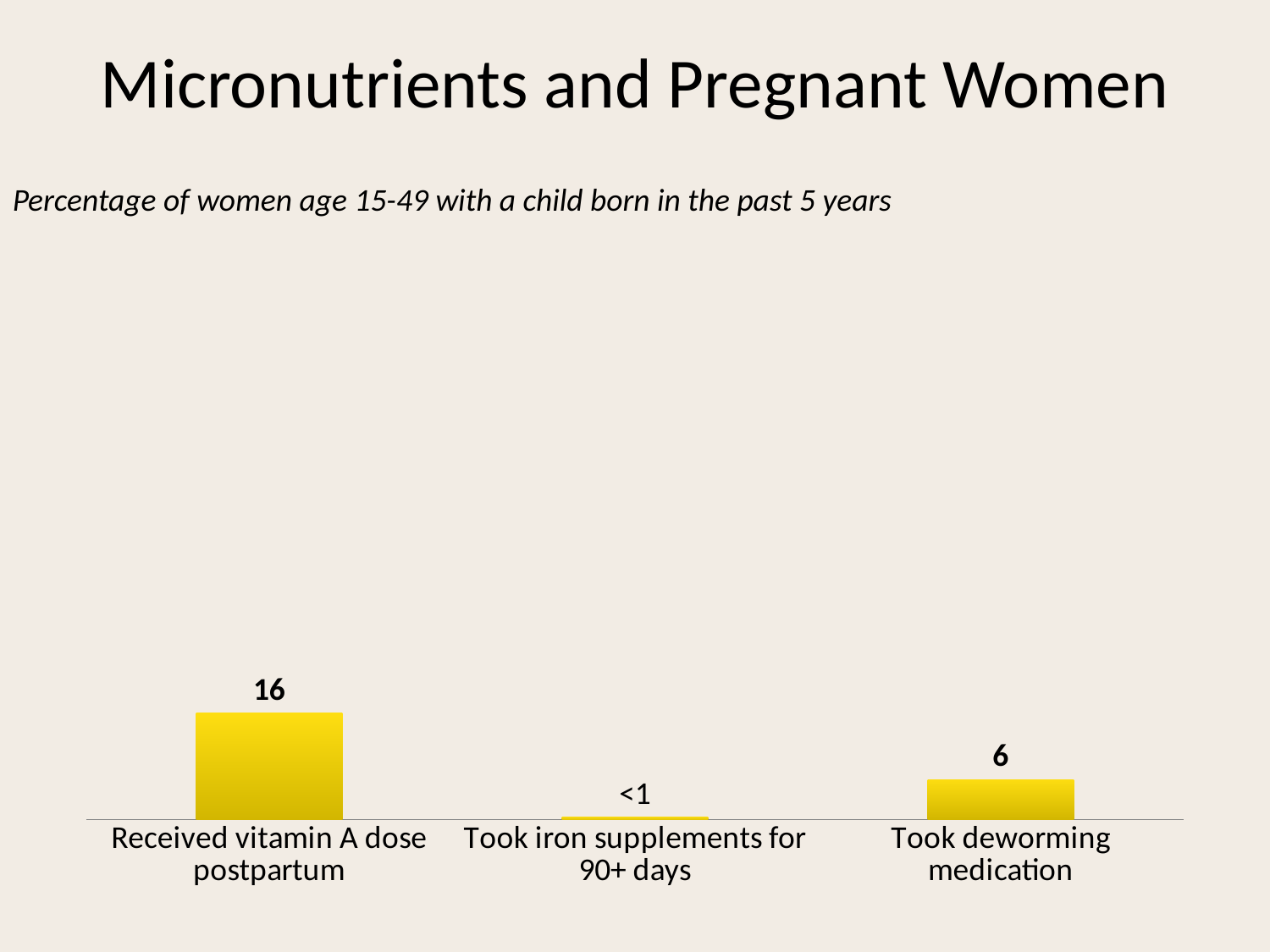

# Micronutrients and Pregnant Women

### Chart

| Category | Series 1 |
|---|---|
| Received vitamin A dose postpartum | 16.0 |
| Took iron supplements for 90+ days | 0.4 |
| Took deworming medication | 6.0 |
Percentage of women age 15-49 with a child born in the past 5 years